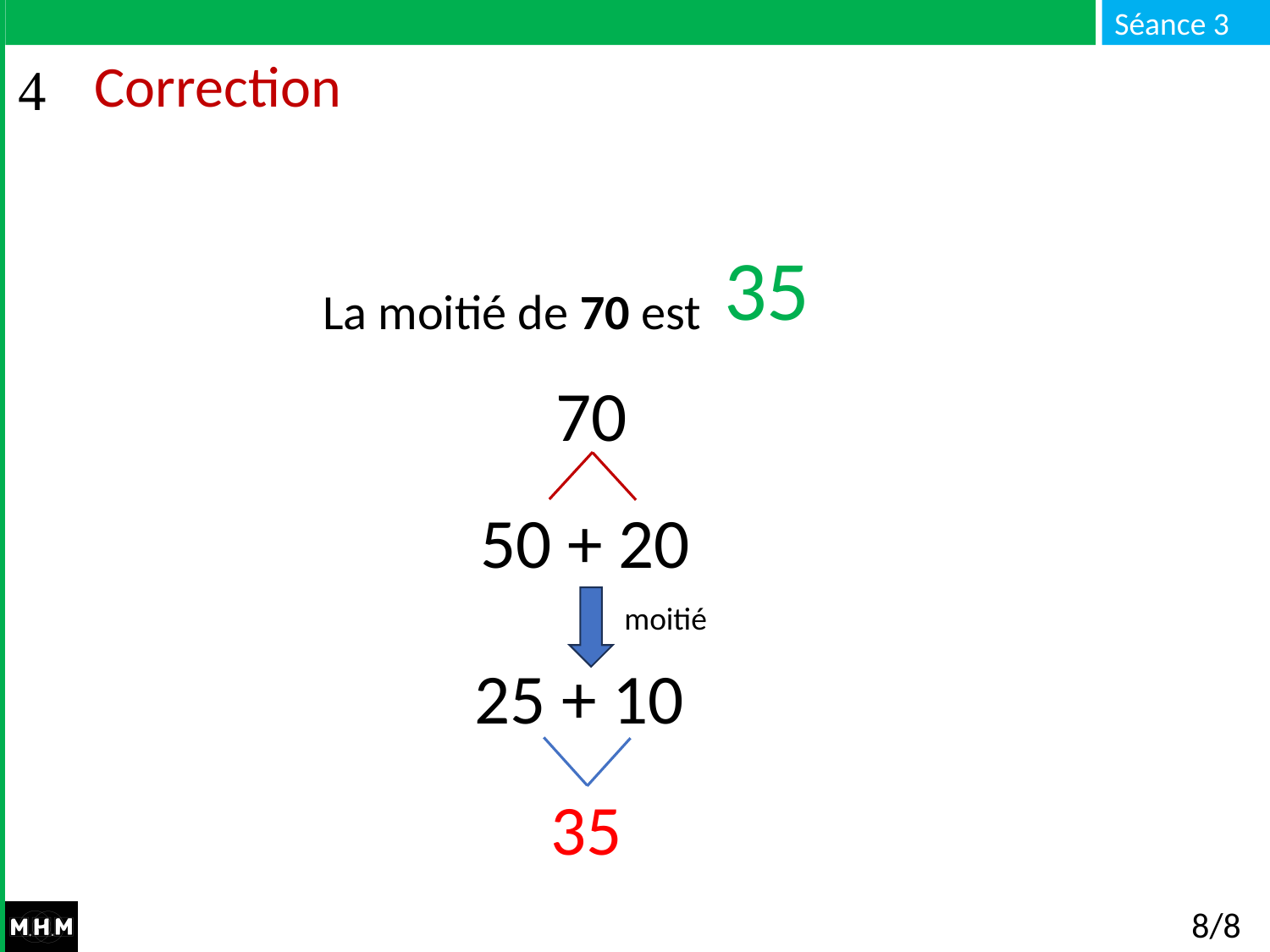

# Correction
La moitié de 70 est

35
70
50 + 20

moitié
25 + 10
35
8/8